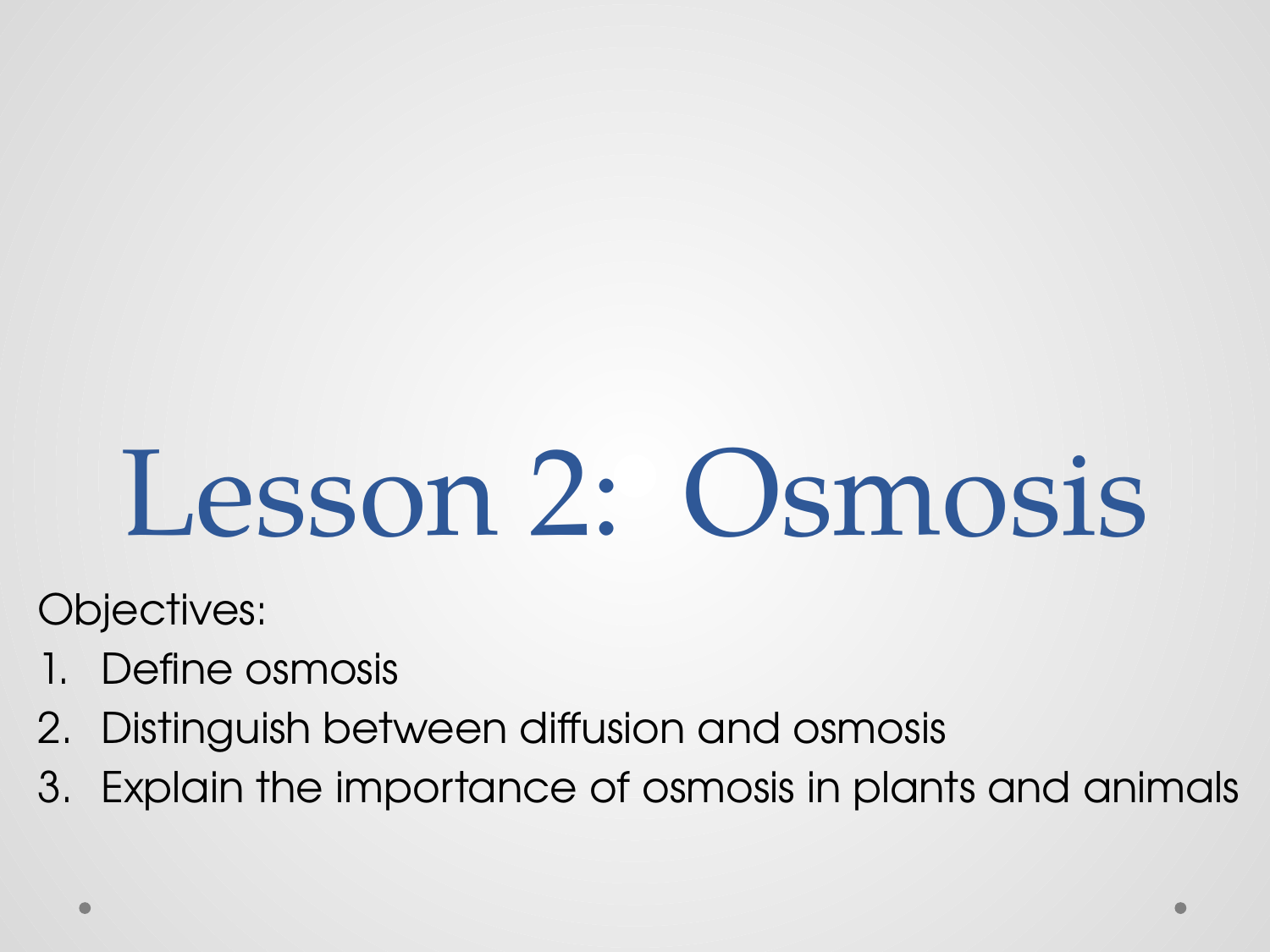

# Lesson 2:  Osmosis
Objectives:
Define osmosis
Distinguish between diffusion and osmosis
Explain the importance of osmosis in plants and animals